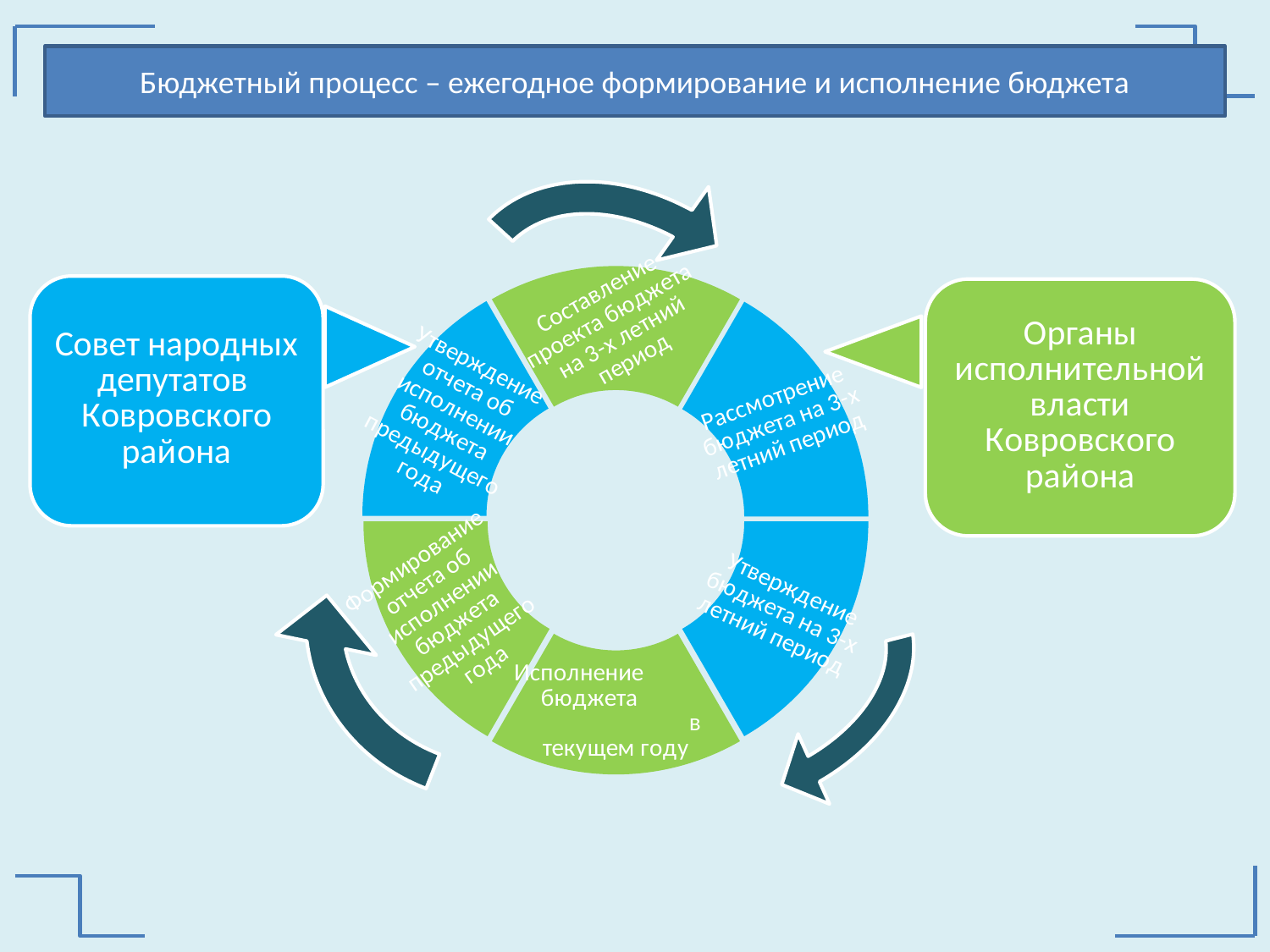

Бюджетный процесс – ежегодное формирование и исполнение бюджета

### Chart

| Category | Продажи |
|---|---|
| Рассмотрение бюджета на 3-хлетний период | 1.0 |
| Утверждение бюджета на 3-хлетний период | 1.0 |
| Исполнение бюджета в текущем году | 1.0 |
| Формирование отчета об исполнении бюджета предыдущего года | 1.0 |
| Утверждение отчета об исполнении бюджета предыдущего года | 1.0 |
| Составление проекта бюджета на 3-хлетний период | 1.0 |